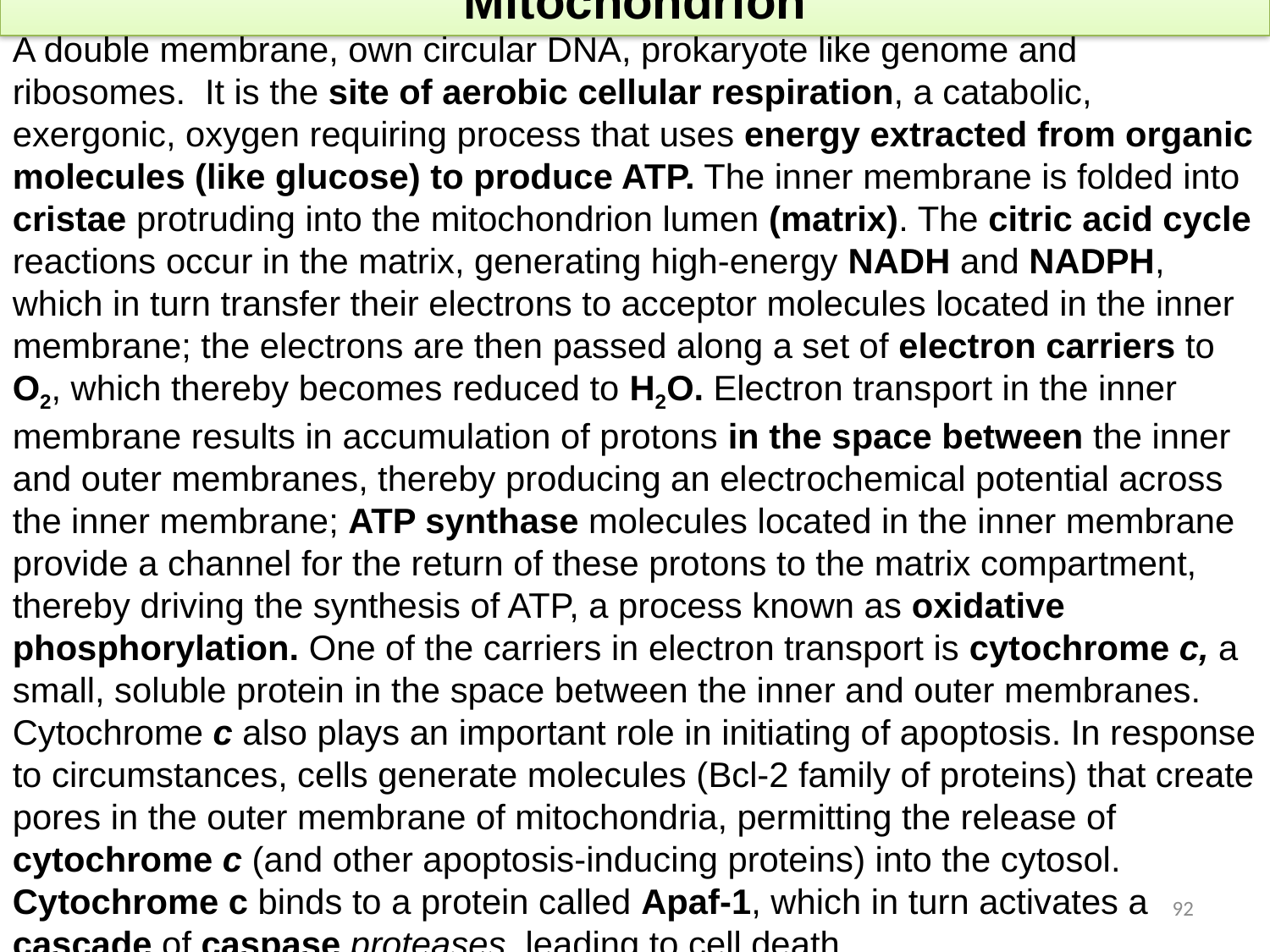

Mitochondrion

A double membrane, own circular DNA, prokaryote like genome and ribosomes.  It is the site of aerobic cellular respiration, a catabolic, exergonic, oxygen requiring process that uses energy extracted from organic molecules (like glucose) to produce ATP. The inner membrane is folded into cristae protruding into the mitochondrion lumen (matrix). The citric acid cycle reactions occur in the matrix, generating high-energy NADH and NADPH, which in turn transfer their electrons to acceptor molecules located in the inner membrane; the electrons are then passed along a set of electron carriers to O2, which thereby becomes reduced to H2O. Electron transport in the inner membrane results in accumulation of protons in the space between the inner and outer membranes, thereby producing an electrochemical potential across the inner membrane; ATP synthase molecules located in the inner membrane provide a channel for the return of these protons to the matrix compartment, thereby driving the synthesis of ATP, a process known as oxidative phosphorylation. One of the carriers in electron transport is cytochrome c, a small, soluble protein in the space between the inner and outer membranes. Cytochrome c also plays an important role in initiating of apoptosis. In response to circumstances, cells generate molecules (Bcl-2 family of proteins) that create pores in the outer membrane of mitochondria, permitting the release of cytochrome c (and other apoptosis-inducing proteins) into the cytosol. Cytochrome c binds to a protein called Apaf-1, which in turn activates a cascade of caspase proteases, leading to cell death.

92